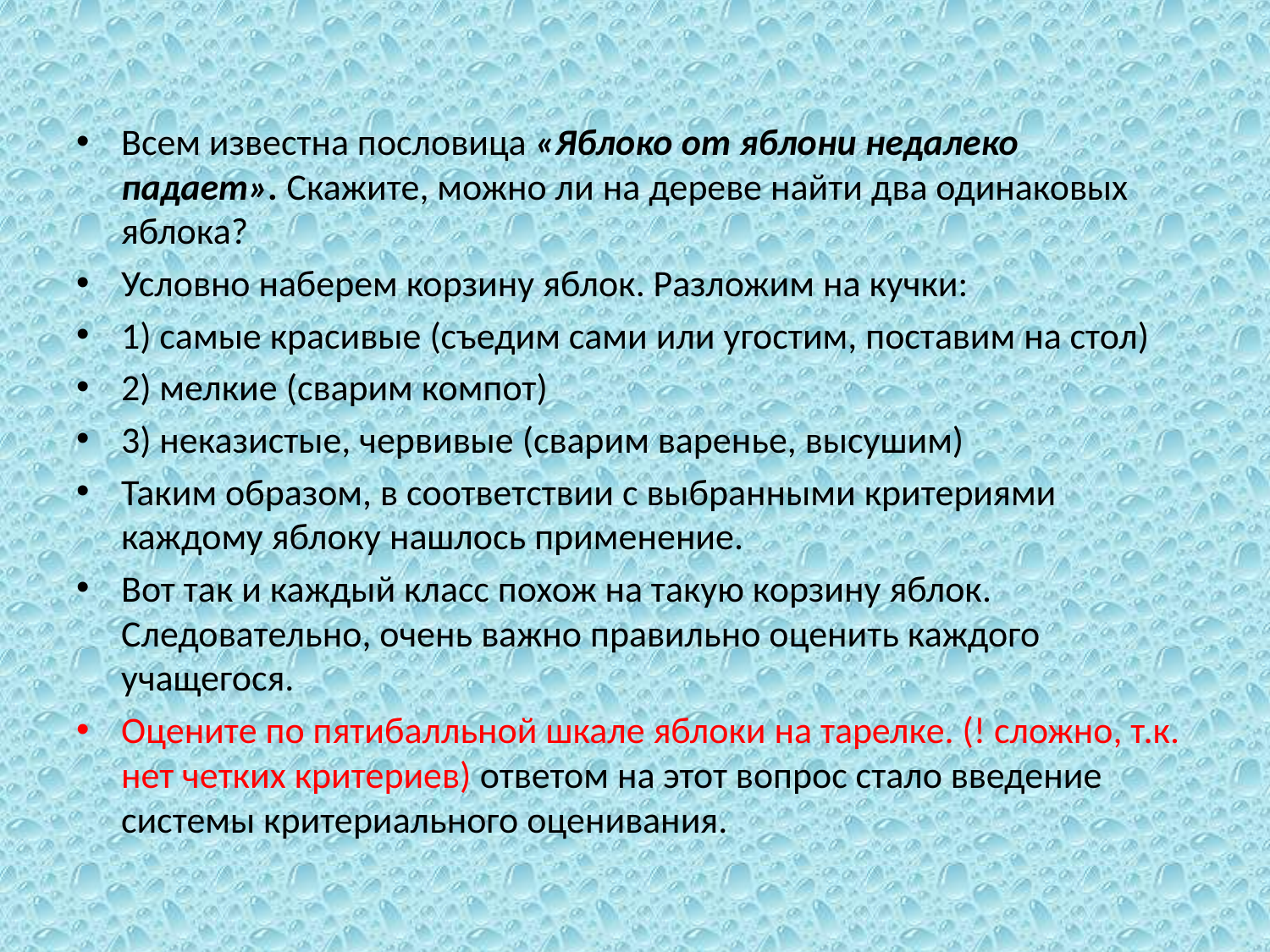

Всем известна пословица «Яблоко от яблони недалеко падает». Скажите, можно ли на дереве найти два одинаковых яблока?
Условно наберем корзину яблок. Разложим на кучки:
1) самые красивые (съедим сами или угостим, поставим на стол)
2) мелкие (сварим компот)
3) неказистые, червивые (сварим варенье, высушим)
Таким образом, в соответствии с выбранными критериями каждому яблоку нашлось применение.
Вот так и каждый класс похож на такую корзину яблок. Следовательно, очень важно правильно оценить каждого учащегося.
Оцените по пятибалльной шкале яблоки на тарелке. (! сложно, т.к. нет четких критериев) ответом на этот вопрос стало введение системы критериального оценивания.